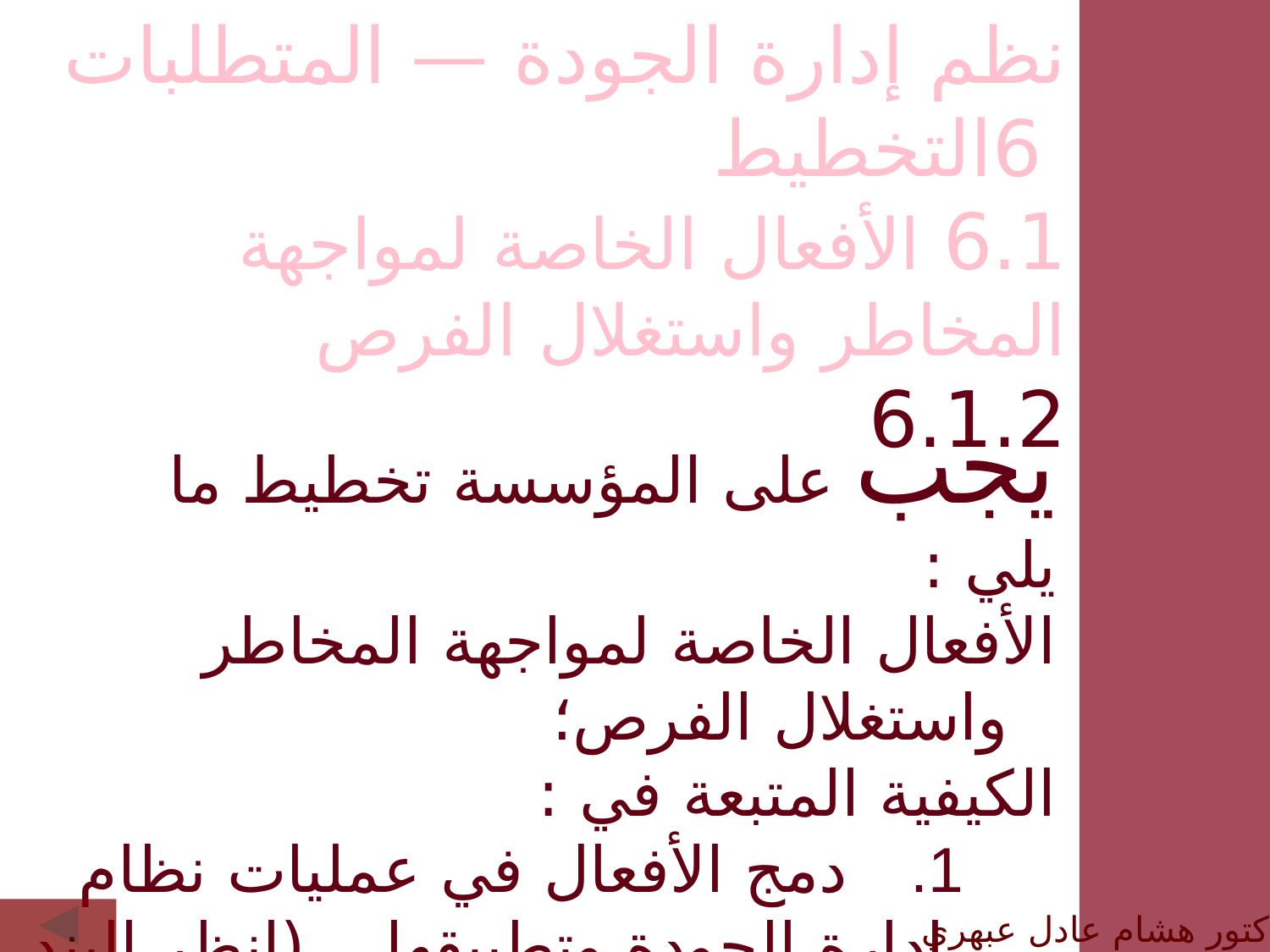

نظم إدارة الجودة — المتطلبات
 6التخطيط
6.1 الأفعال الخاصة لمواجهة المخاطر واستغلال الفرص
6.1.2

يجب على المؤسسة تخطيط ما يلي :
الأفعال الخاصة لمواجهة المخاطر واستغلال الفرص؛
الكيفية المتبعة في :
   دمج الأفعال في عمليات نظام إدارة الجودة وتطبيقها    (انظر البند 4.4)
   تقييم فاعلية تلك الأفعال.

الدكتور هشام عادل عبهري